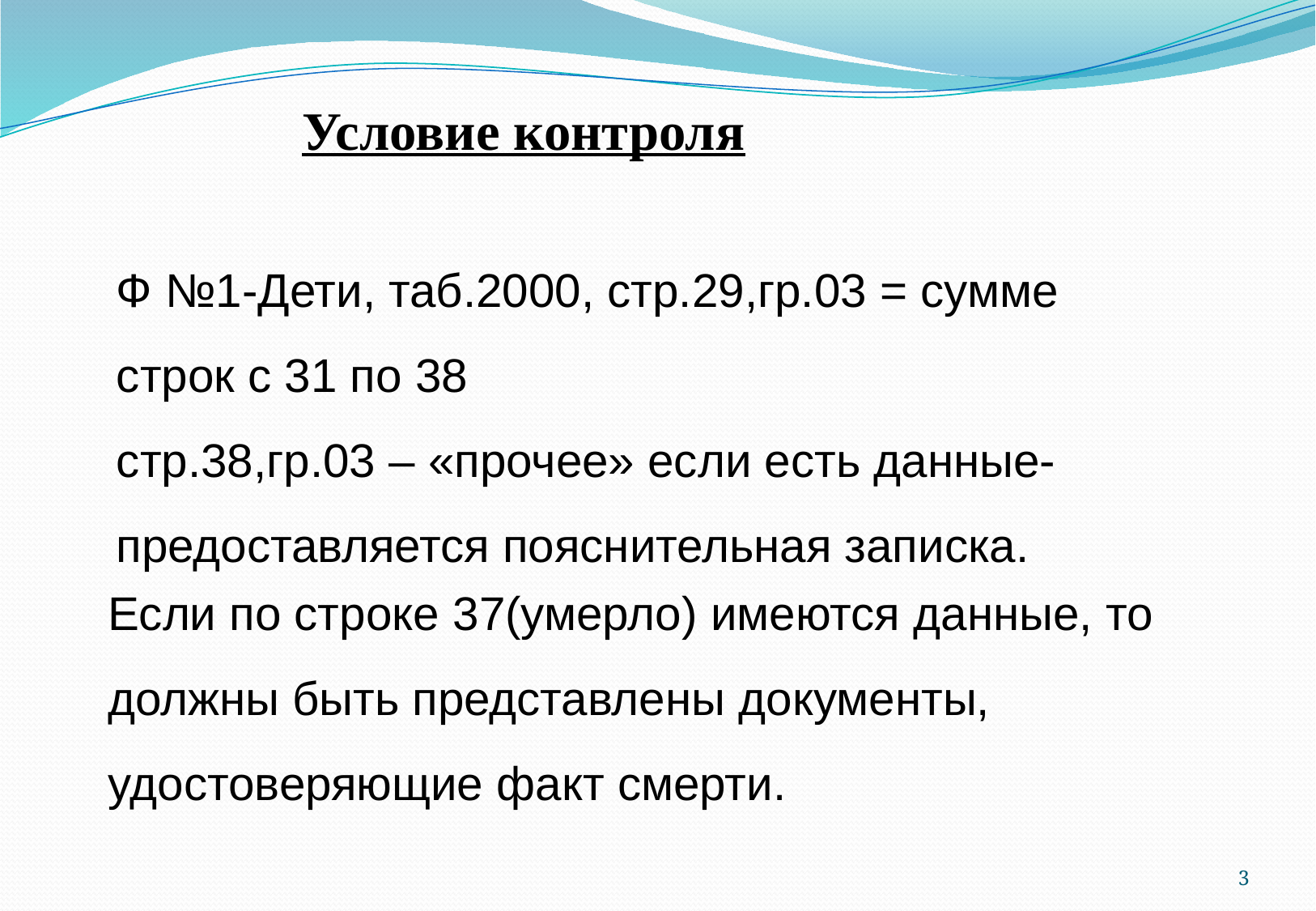

Условие контроля
Ф №1-Дети, таб.2000, стр.29,гр.03 = сумме строк с 31 по 38
стр.38,гр.03 – «прочее» если есть данные- предоставляется пояснительная записка.
Если по строке 37(умерло) имеются данные, то должны быть представлены документы, удостоверяющие факт смерти.

3